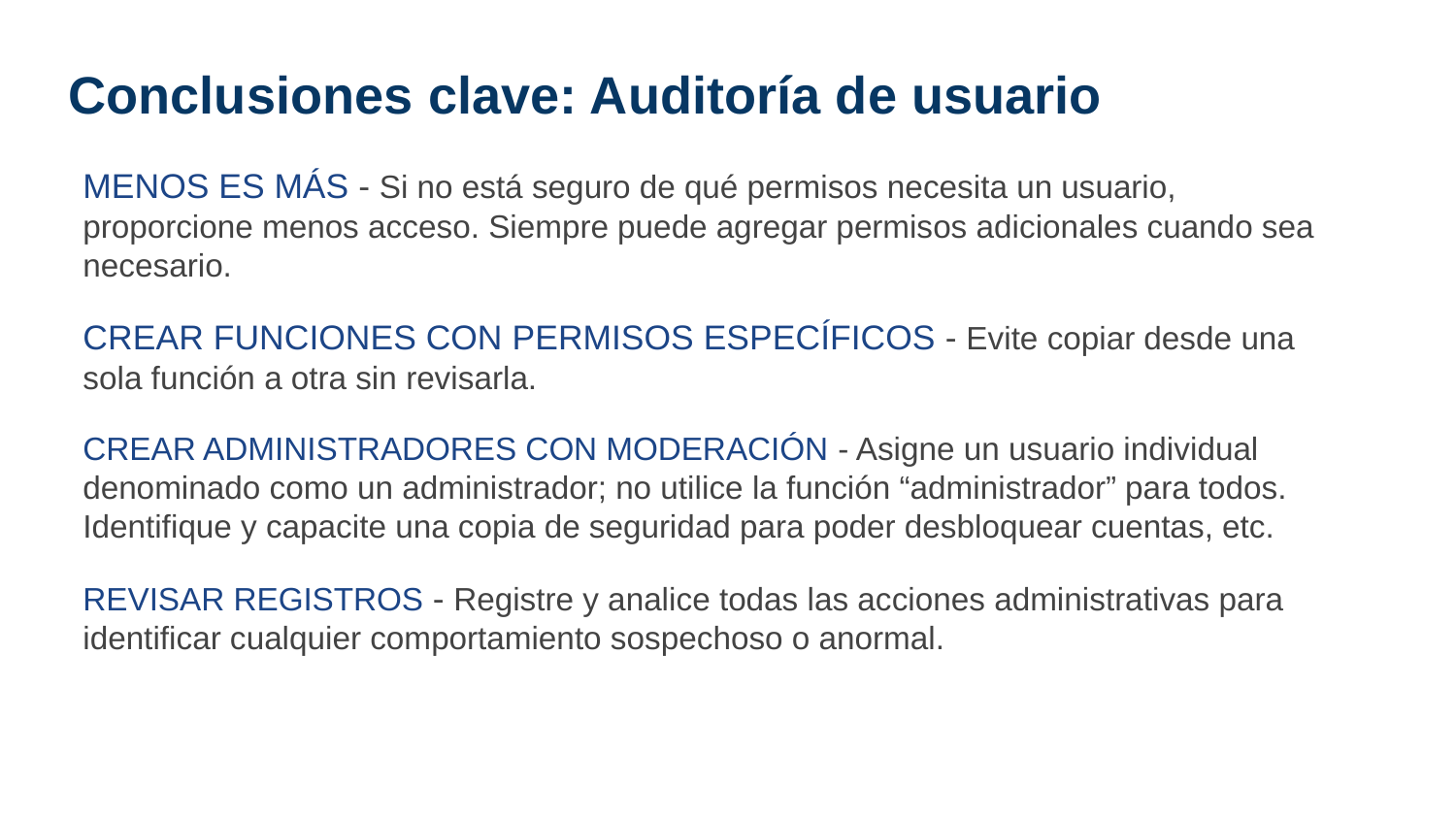

Conclusiones clave: Auditoría de usuario
MENOS ES MÁS - Si no está seguro de qué permisos necesita un usuario, proporcione menos acceso. Siempre puede agregar permisos adicionales cuando sea necesario.
CREAR FUNCIONES CON PERMISOS ESPECÍFICOS - Evite copiar desde una sola función a otra sin revisarla.
CREAR ADMINISTRADORES CON MODERACIÓN - Asigne un usuario individual denominado como un administrador; no utilice la función “administrador” para todos.  Identifique y capacite una copia de seguridad para poder desbloquear cuentas, etc.
REVISAR REGISTROS - Registre y analice todas las acciones administrativas para identificar cualquier comportamiento sospechoso o anormal.